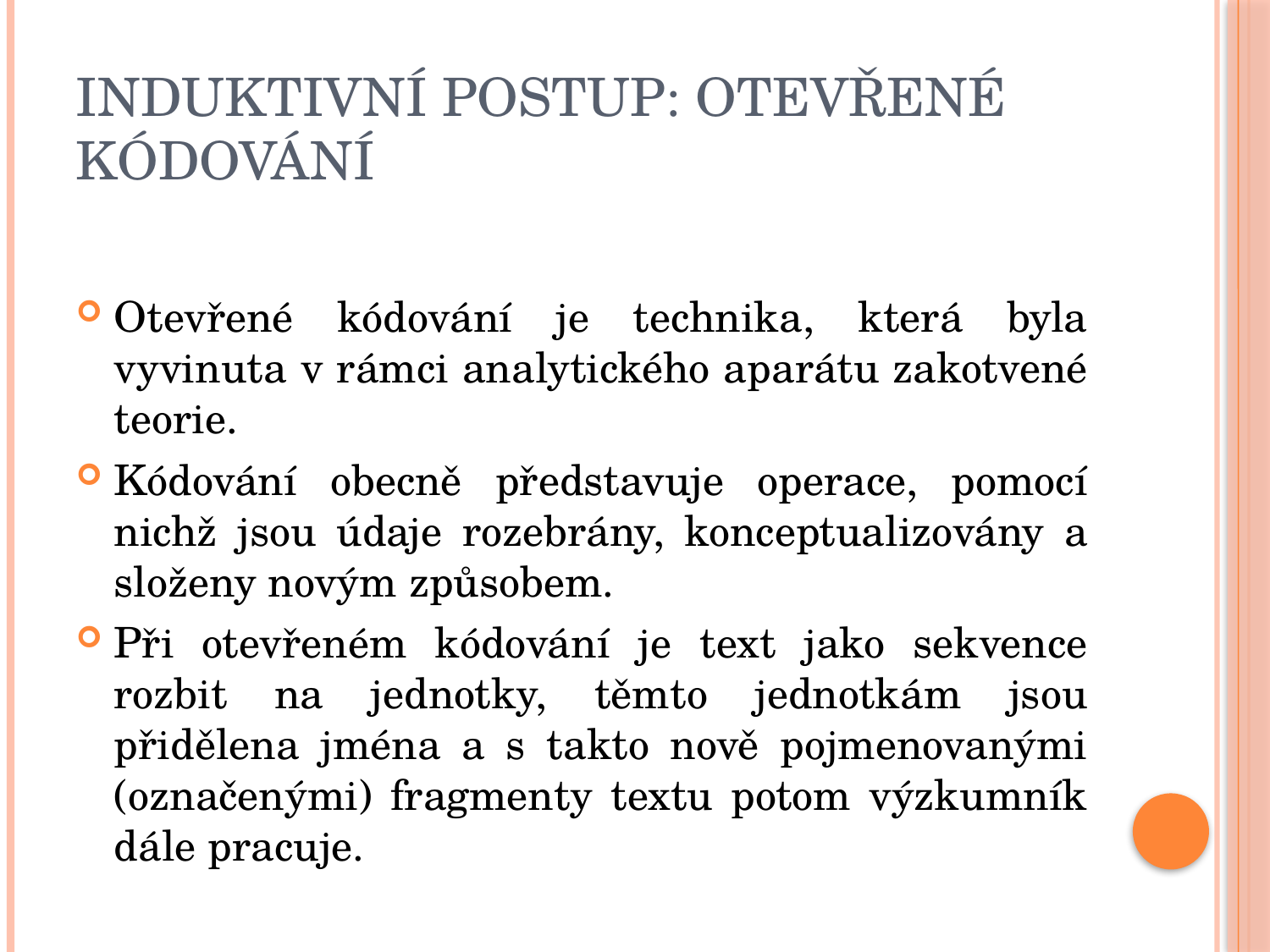

# Induktivní postup: otevřené kódování

Otevřené kódování je technika, která byla vyvinuta v rámci analytického aparátu zakotvené teorie.
Kódování obecně představuje operace, pomocí nichž jsou údaje rozebrány, konceptualizovány a složeny novým způsobem.
Při otevřeném kódování je text jako sekvence rozbit na jednotky, těmto jednotkám jsou přidělena jména a s takto nově pojmenovanými (označenými) fragmenty textu potom výzkumník dále pracuje.